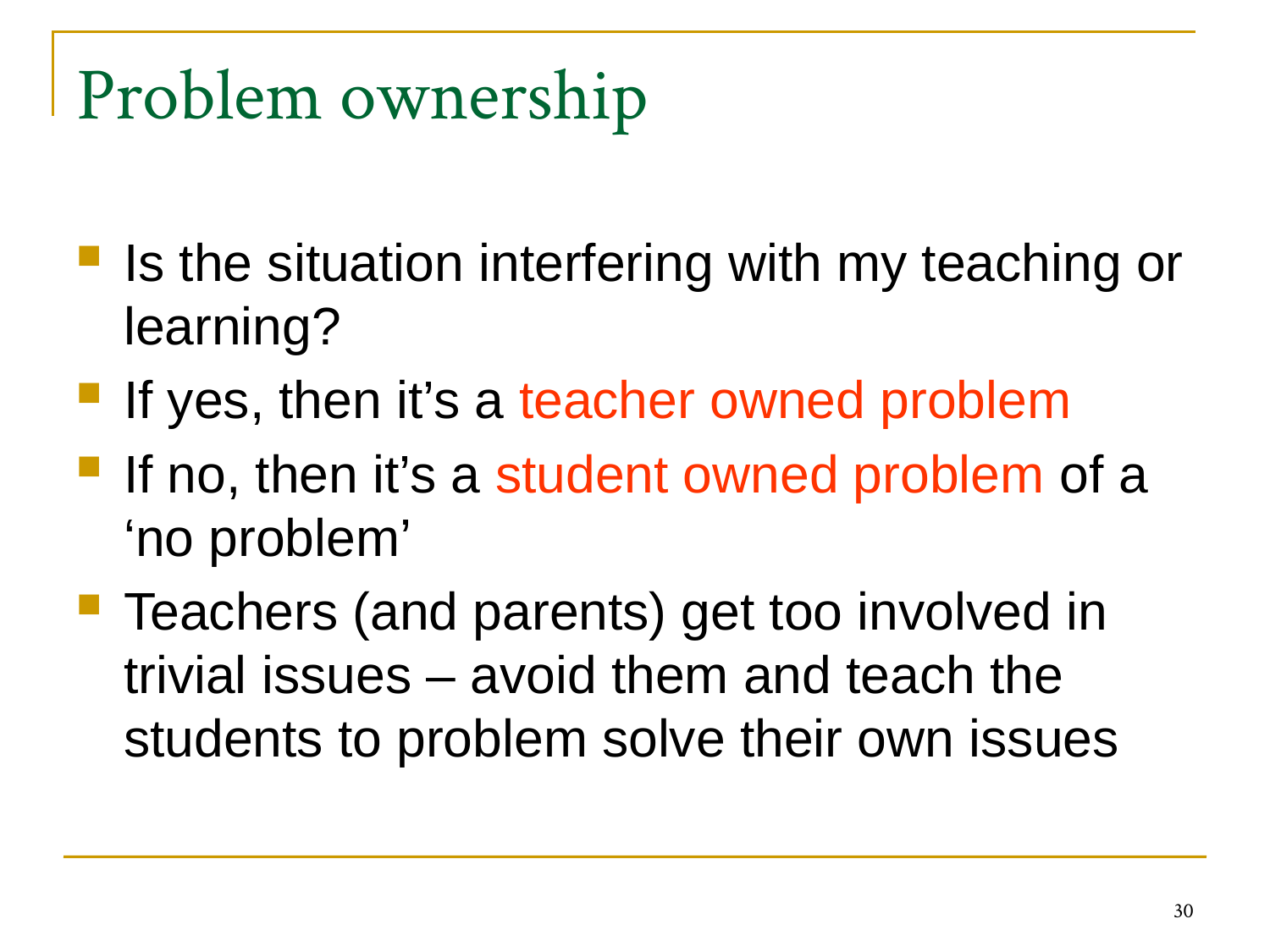

# Problem ownership
Is the situation interfering with my teaching or learning?
If yes, then it’s a teacher owned problem
If no, then it’s a student owned problem of a ‘no problem’
Teachers (and parents) get too involved in trivial issues – avoid them and teach the students to problem solve their own issues
30